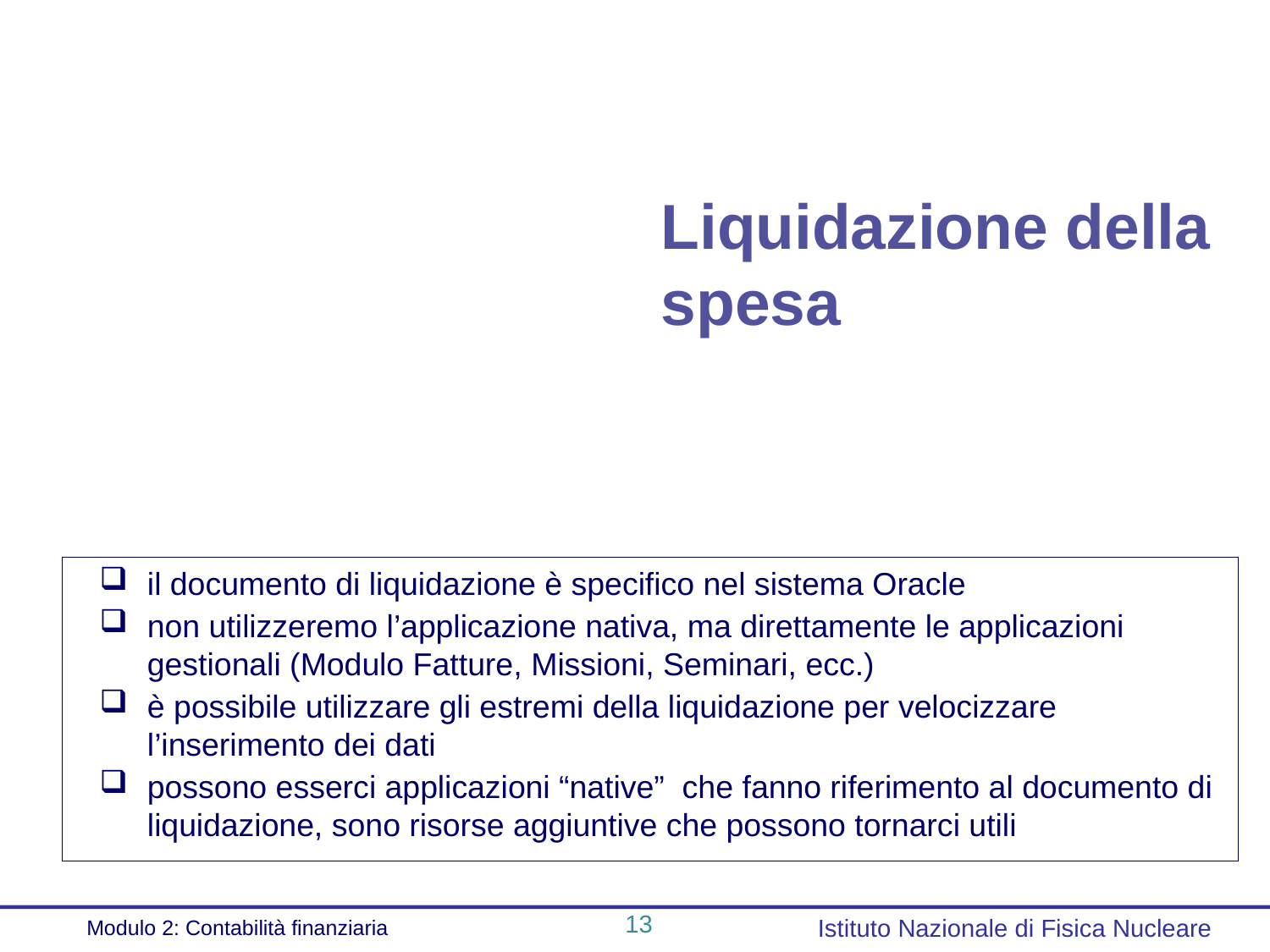

Liquidazione della spesa
il documento di liquidazione è specifico nel sistema Oracle
non utilizzeremo l’applicazione nativa, ma direttamente le applicazioni gestionali (Modulo Fatture, Missioni, Seminari, ecc.)
è possibile utilizzare gli estremi della liquidazione per velocizzare l’inserimento dei dati
possono esserci applicazioni “native”  che fanno riferimento al documento di liquidazione, sono risorse aggiuntive che possono tornarci utili
13
Istituto Nazionale di Fisica Nucleare
Modulo 2: Contabilità finanziaria